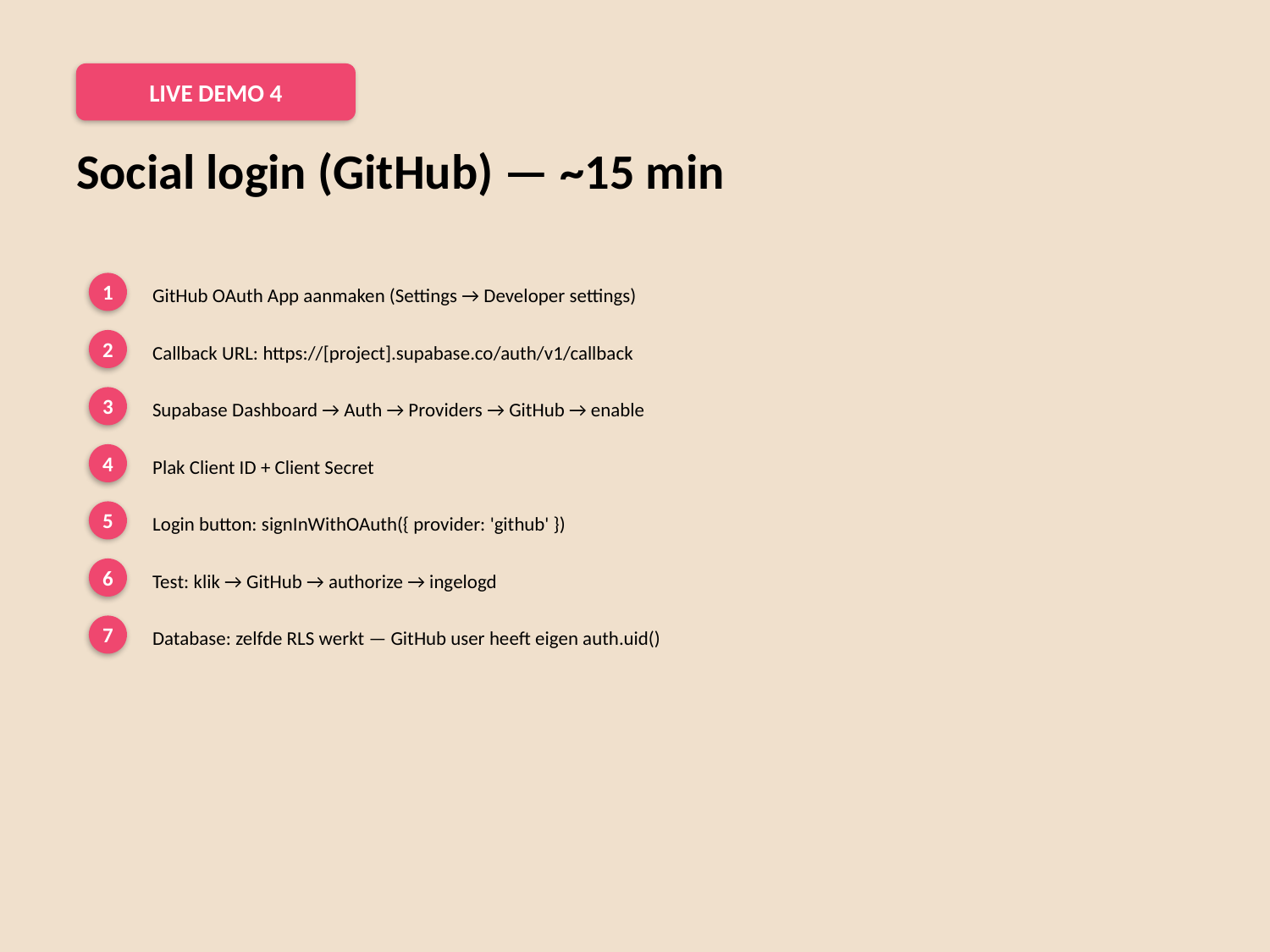

LIVE DEMO 4
Social login (GitHub) — ~15 min

1
GitHub OAuth App aanmaken (Settings → Developer settings)

2
Callback URL: https://[project].supabase.co/auth/v1/callback

3
Supabase Dashboard → Auth → Providers → GitHub → enable

4
Plak Client ID + Client Secret

5
Login button: signInWithOAuth({ provider: 'github' })

6
Test: klik → GitHub → authorize → ingelogd

7
Database: zelfde RLS werkt — GitHub user heeft eigen auth.uid()